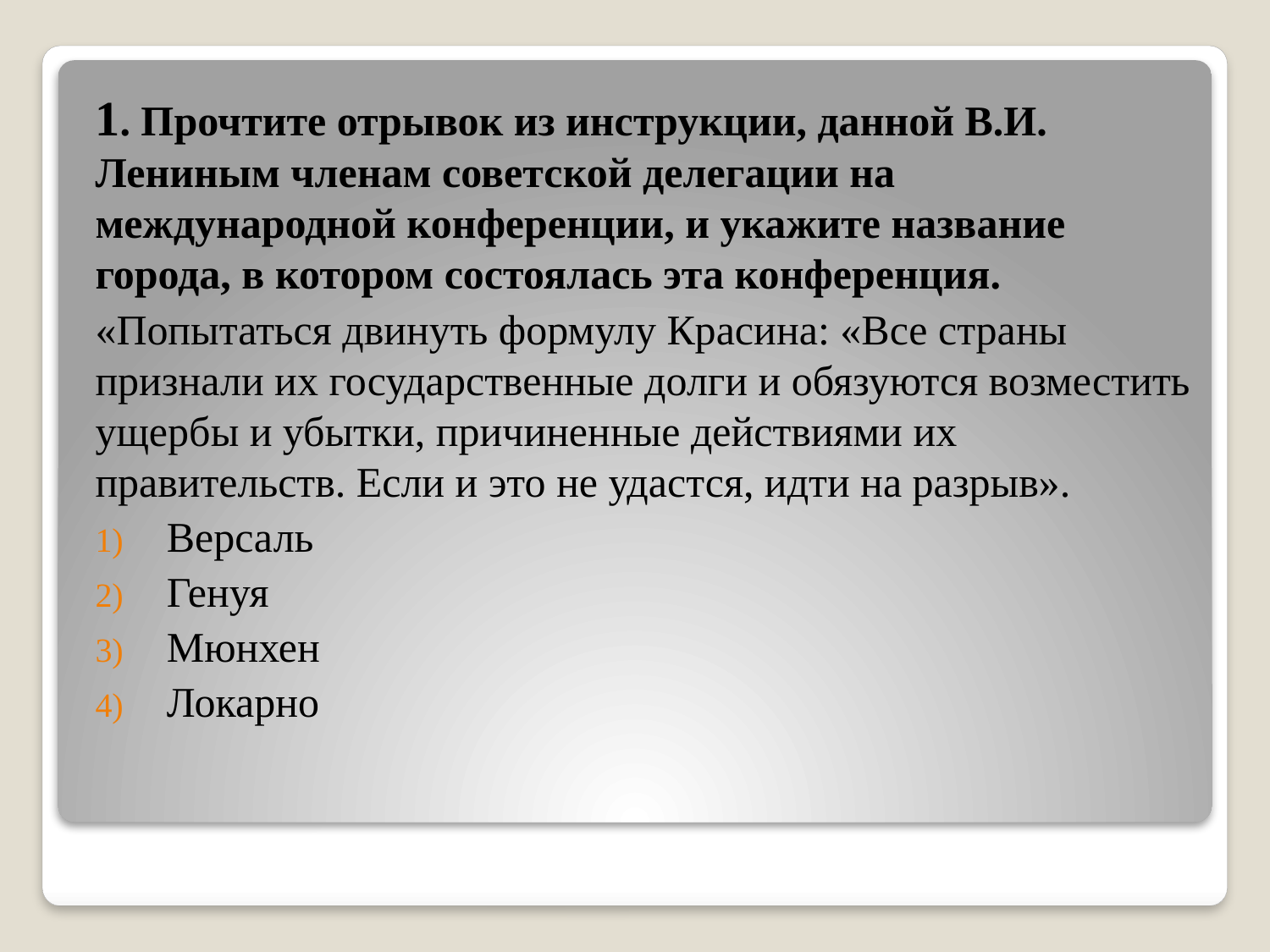

1. Прочтите отрывок из инструкции, данной В.И. Лениным членам советской делегации на международной конференции, и ука­жите название города, в котором состоялась эта конференция.
«Попытаться двинуть формулу Красина: «Все страны признали их государственные долги и обязуются возместить ущербы и убытки, причиненные действиями их правительств. Если и это не удастся, идти на разрыв».
Версаль
Генуя
Мюнхен
Локарно
#